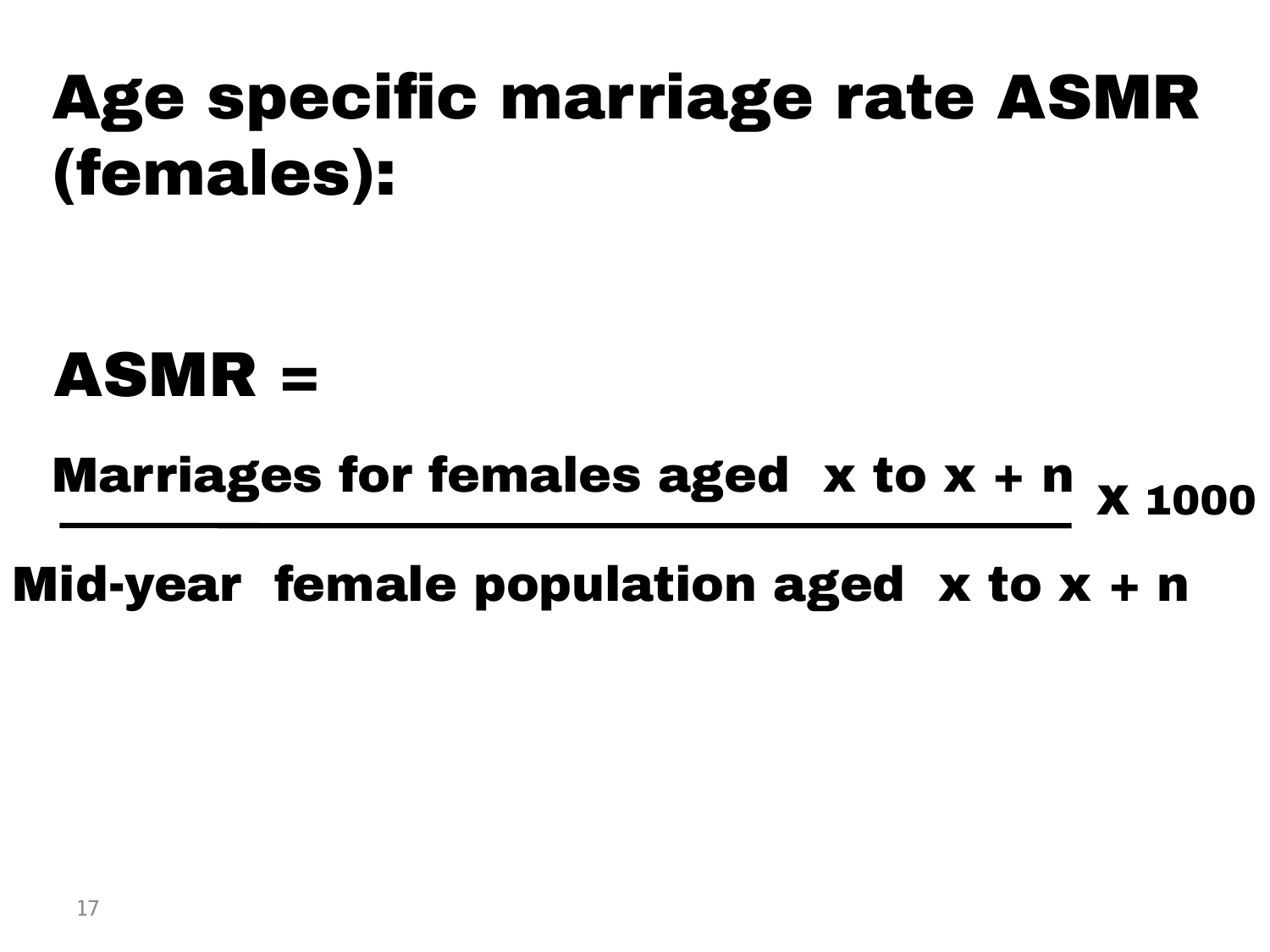

Age specific marriage rate ASMR (females):
ASMR =
Marriages for females aged  x to x + n
X 1000
Mid-year  female population aged  x to x + n
17